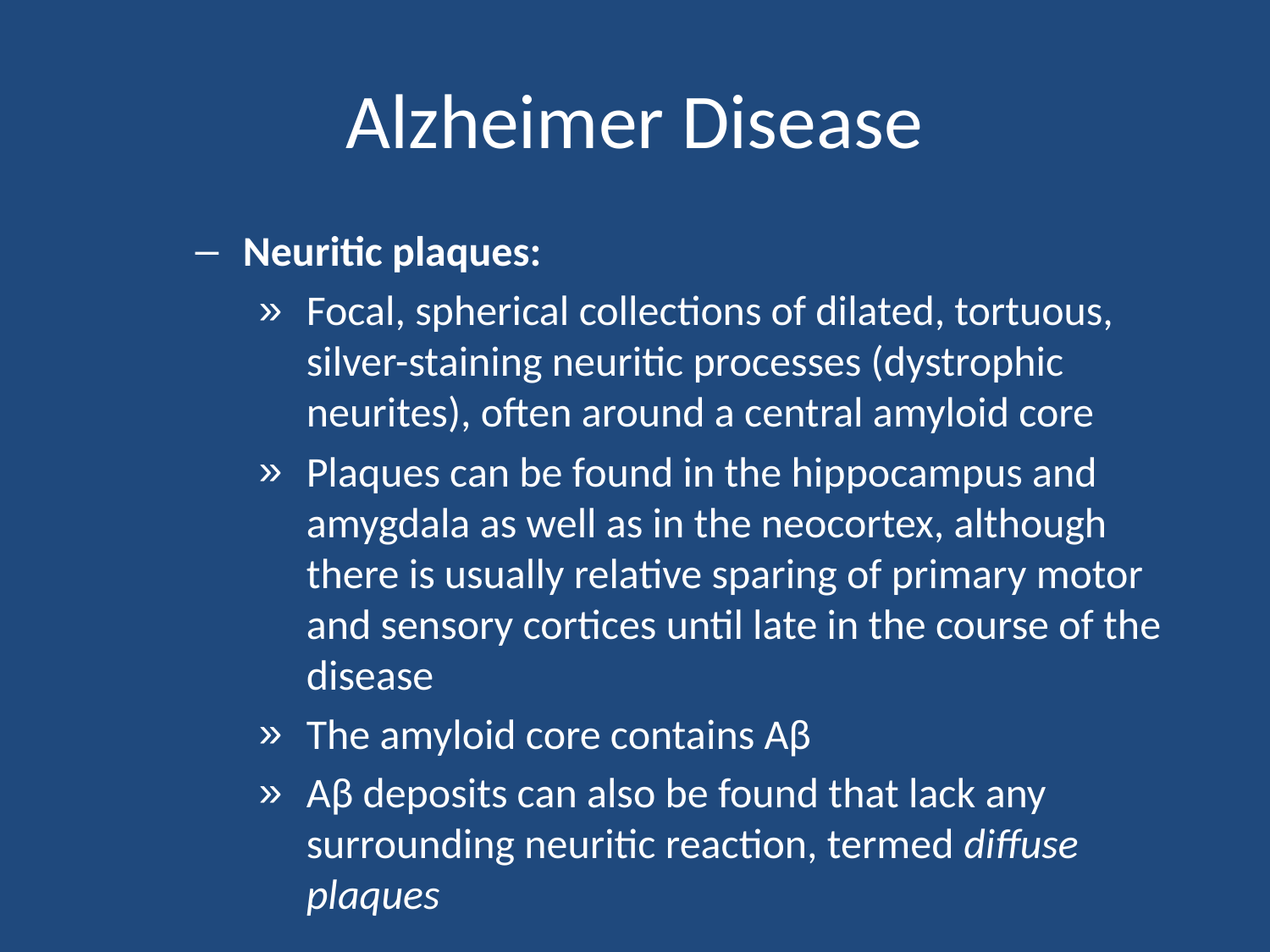

# Alzheimer Disease
Neuritic plaques:
Focal, spherical collections of dilated, tortuous, silver-staining neuritic processes (dystrophic neurites), often around a central amyloid core
Plaques can be found in the hippocampus and amygdala as well as in the neocortex, although there is usually relative sparing of primary motor and sensory cortices until late in the course of the disease
The amyloid core contains Aβ
Aβ deposits can also be found that lack any surrounding neuritic reaction, termed diffuse plaques